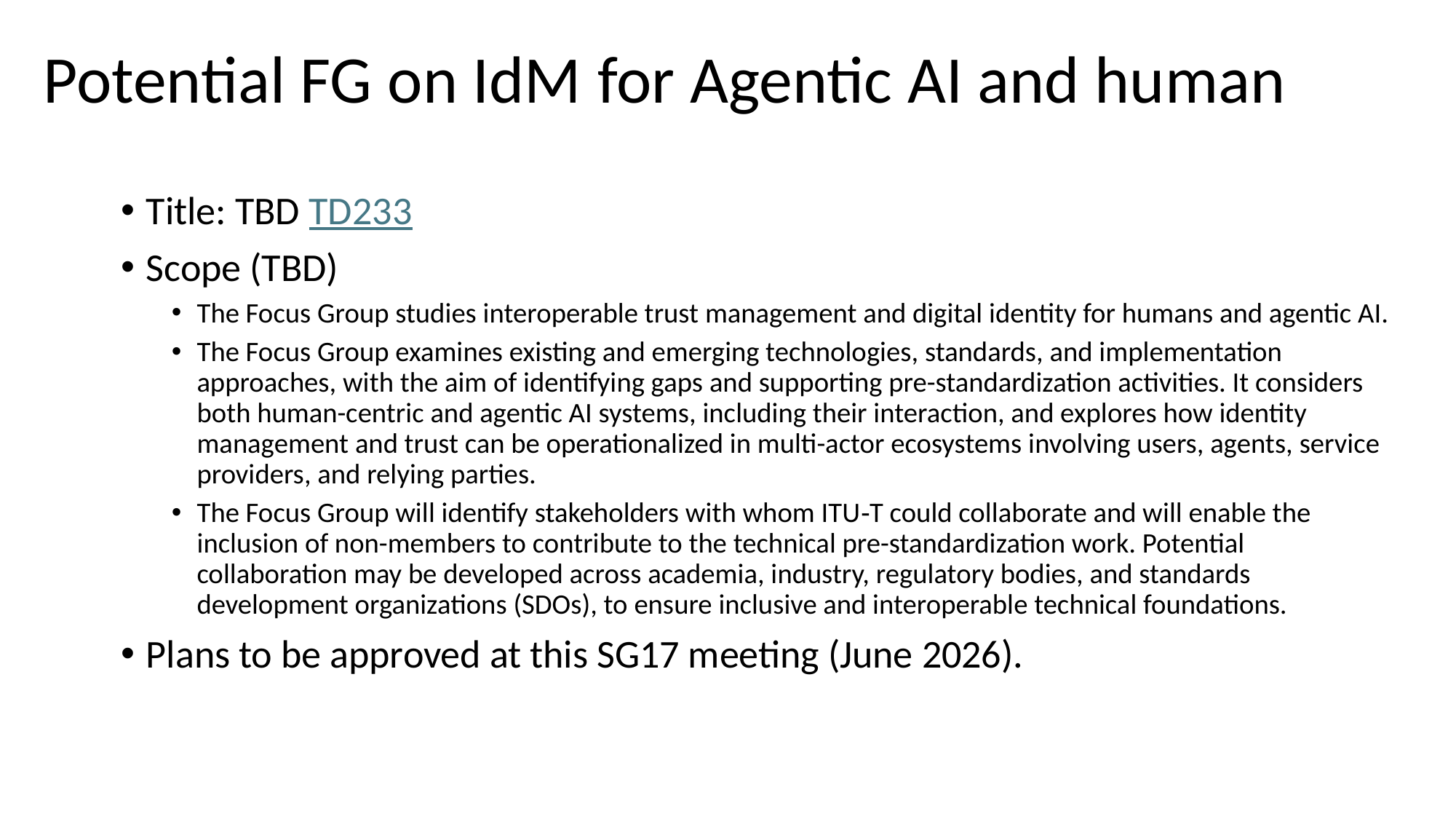

# Potential FG on IdM for Agentic AI and human
Title: TBD TD233
Scope (TBD)
The Focus Group studies interoperable trust management and digital identity for humans and agentic AI.
The Focus Group examines existing and emerging technologies, standards, and implementation approaches, with the aim of identifying gaps and supporting pre-standardization activities. It considers both human-centric and agentic AI systems, including their interaction, and explores how identity management and trust can be operationalized in multi-actor ecosystems involving users, agents, service providers, and relying parties.
The Focus Group will identify stakeholders with whom ITU‑T could collaborate and will enable the inclusion of non-members to contribute to the technical pre-standardization work. Potential collaboration may be developed across academia, industry, regulatory bodies, and standards development organizations (SDOs), to ensure inclusive and interoperable technical foundations.
Plans to be approved at this SG17 meeting (June 2026).